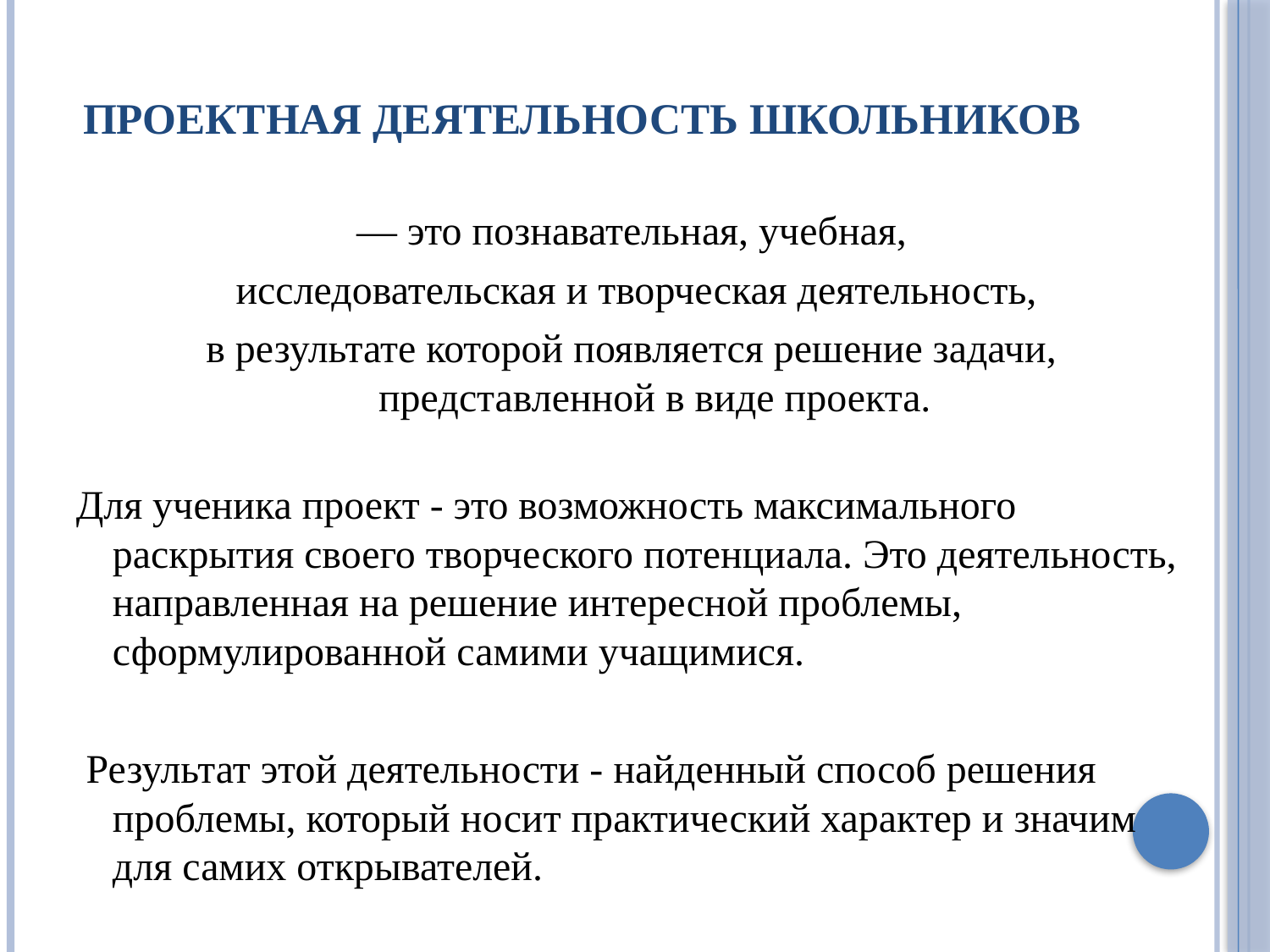

# Проектная деятельность школьников
— это познавательная, учебная,
исследовательская и творческая деятельность,
в результате которой появляется решение задачи,  представленной в виде проекта.
Для ученика проект - это возможность максимального раскрытия своего творческого потенциала. Это деятельность, направленная на решение интересной проблемы, сформулированной самими учащимися.

 Результат этой деятельности - найденный способ решения проблемы, который носит практический характер и значим для самих открывателей.